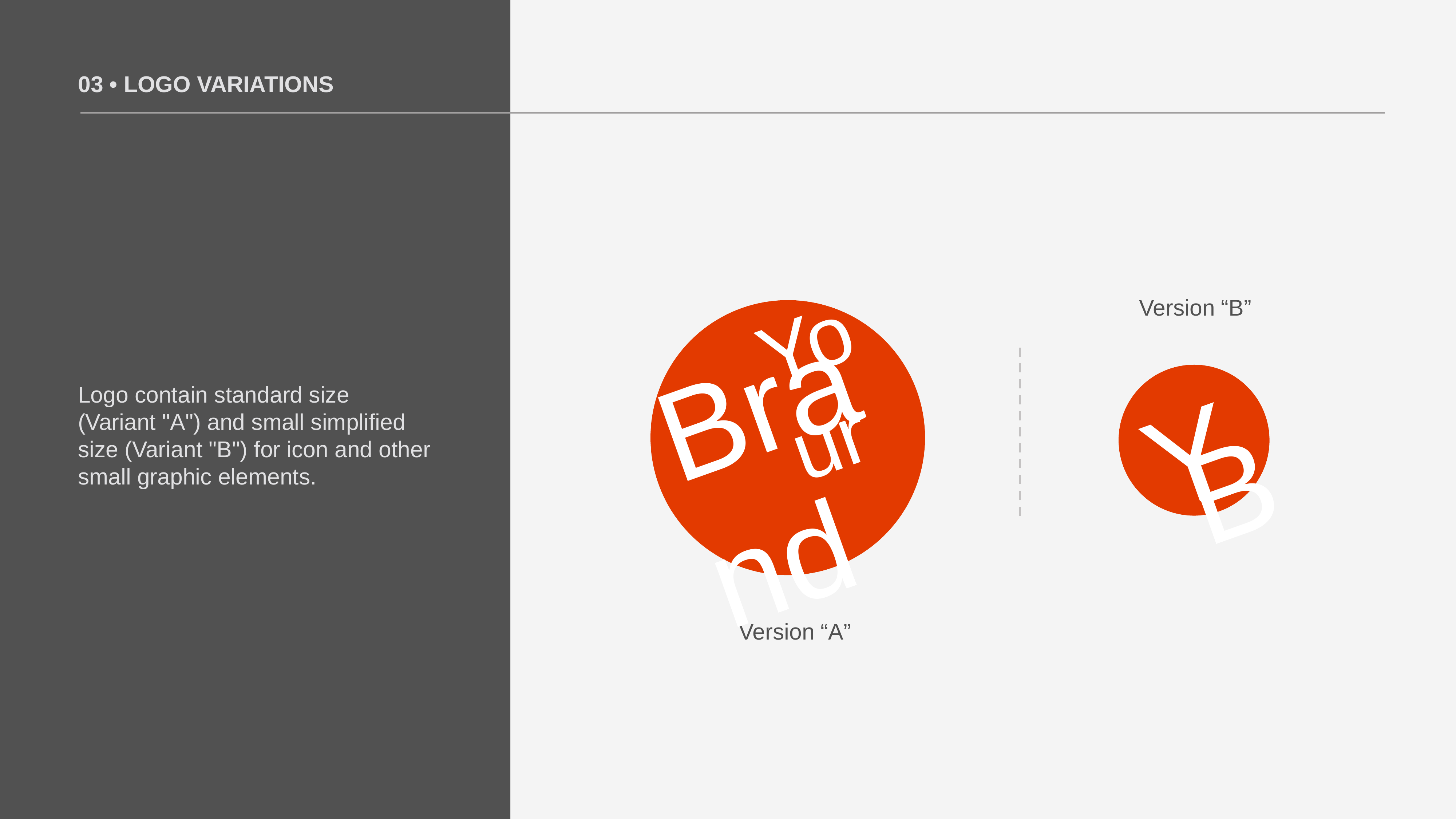

03 • LOGO VARIATIONS
Version “B”

Logo contain standard size (Variant "A") and small simplified size (Variant "B") for icon and other small graphic elements.
Your

Y
B
Brand
Version “A”